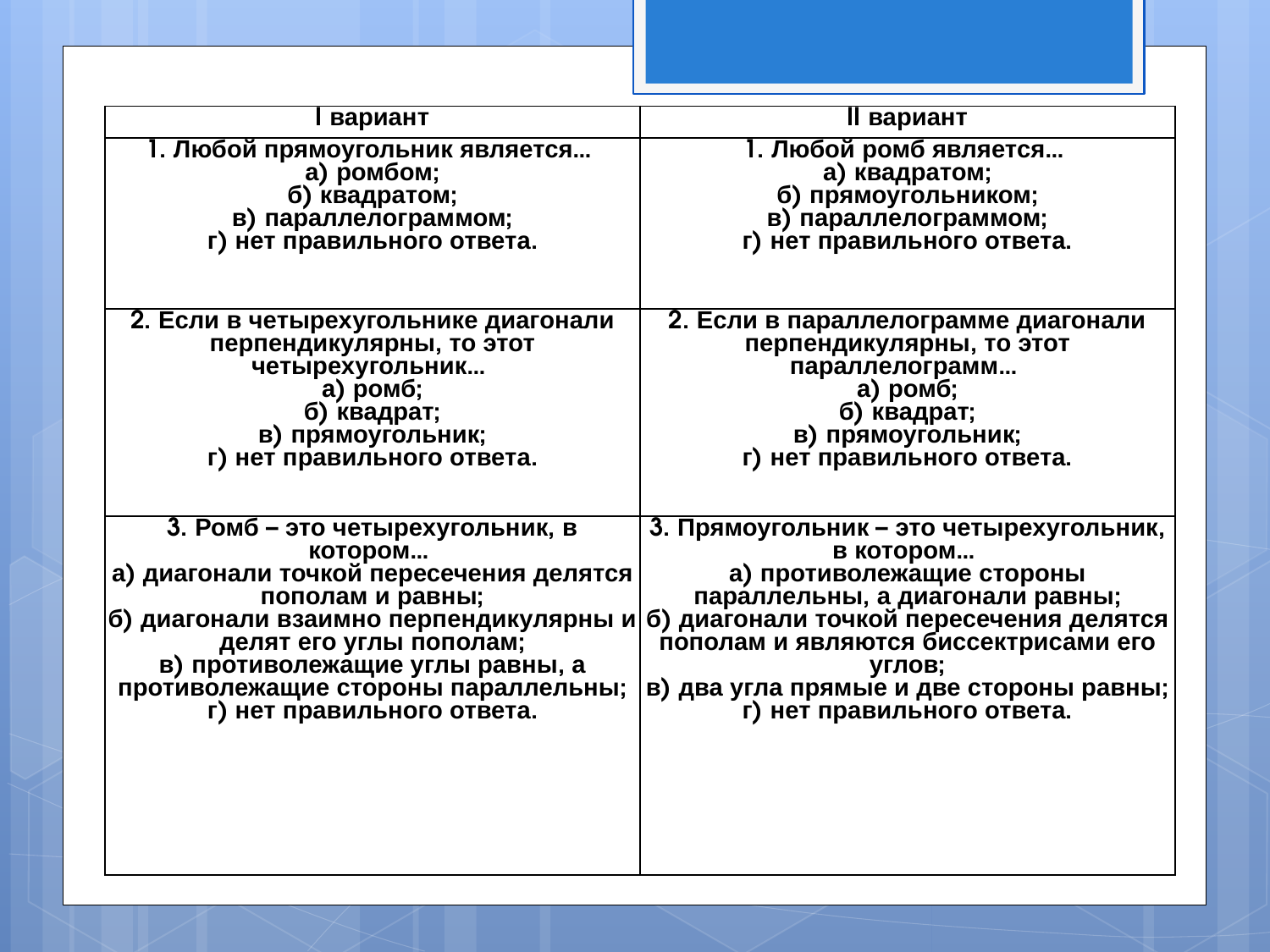

| I вариант | II вариант |
| --- | --- |
| 1. Любой прямоугольник является…  а) ромбом; б) квадратом; в) параллелограммом; г) нет правильного ответа. | 1. Любой ромб является…  а) квадратом; б) прямоугольником; в) параллелограммом; г) нет правильного ответа. |
| 2. Если в четырехугольнике диагонали перпендикулярны, то этот четырехугольник…  а) ромб; б) квадрат; в) прямоугольник; г) нет правильного ответа. | 2. Если в параллелограмме диагонали перпендикулярны, то этот параллелограмм…  а) ромб; б) квадрат; в) прямоугольник; г) нет правильного ответа. |
| 3. Ромб – это четырехугольник, в котором…  а) диагонали точкой пересечения делятся пополам и равны; б) диагонали взаимно перпендикулярны и делят его углы пополам; в) противолежащие углы равны, а противолежащие стороны параллельны; г) нет правильного ответа. | 3. Прямоугольник – это четырехугольник, в котором…  а) противолежащие стороны параллельны, а диагонали равны; б) диагонали точкой пересечения делятся пополам и являются биссектрисами его углов; в) два угла прямые и две стороны равны; г) нет правильного ответа. |